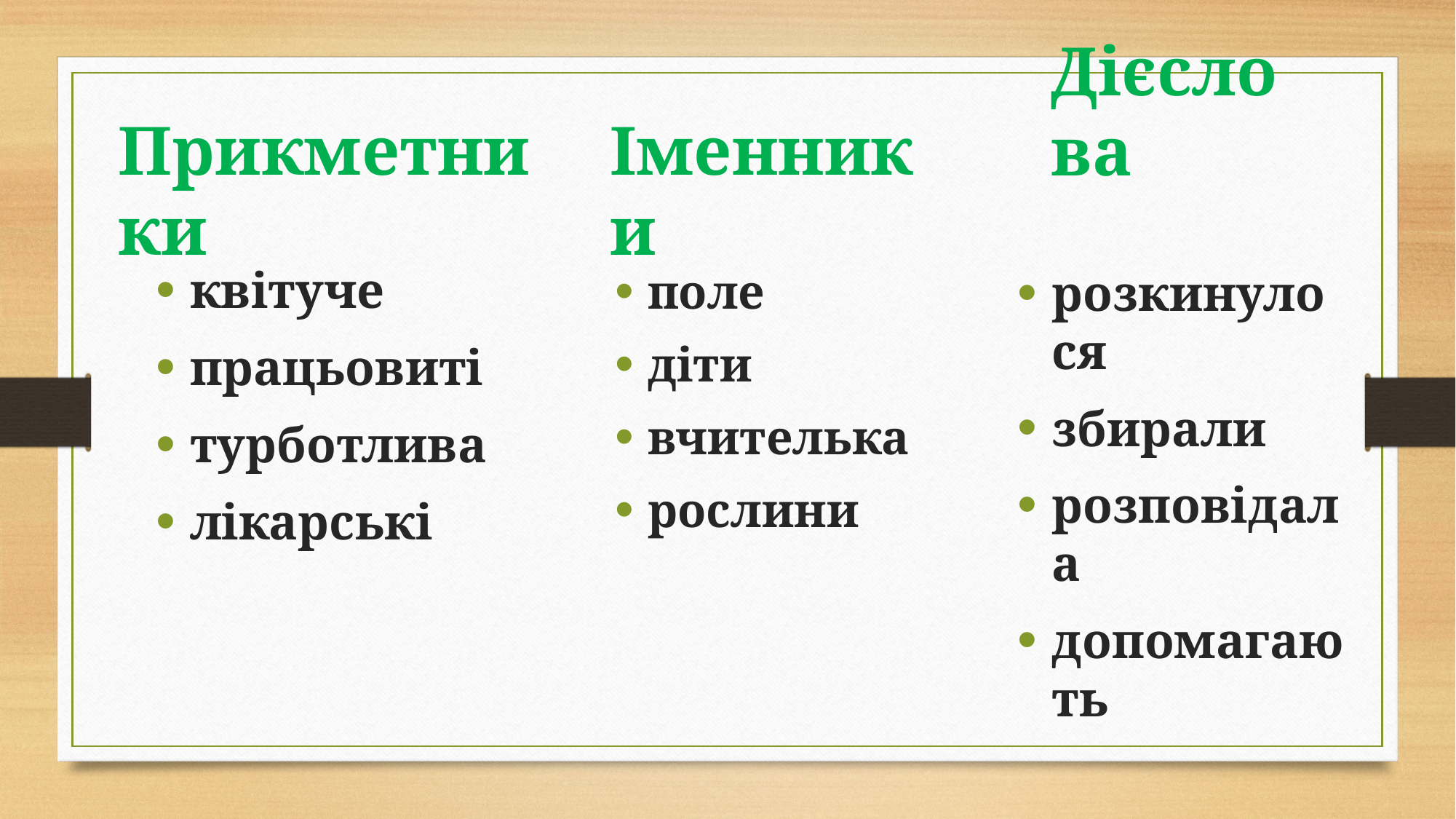

Дієслова
Прикметники
Іменники
квітуче
працьовиті
турботлива
лікарські
поле
діти
вчителька
рослини

розкинулося
збирали
розповідала
допомагають